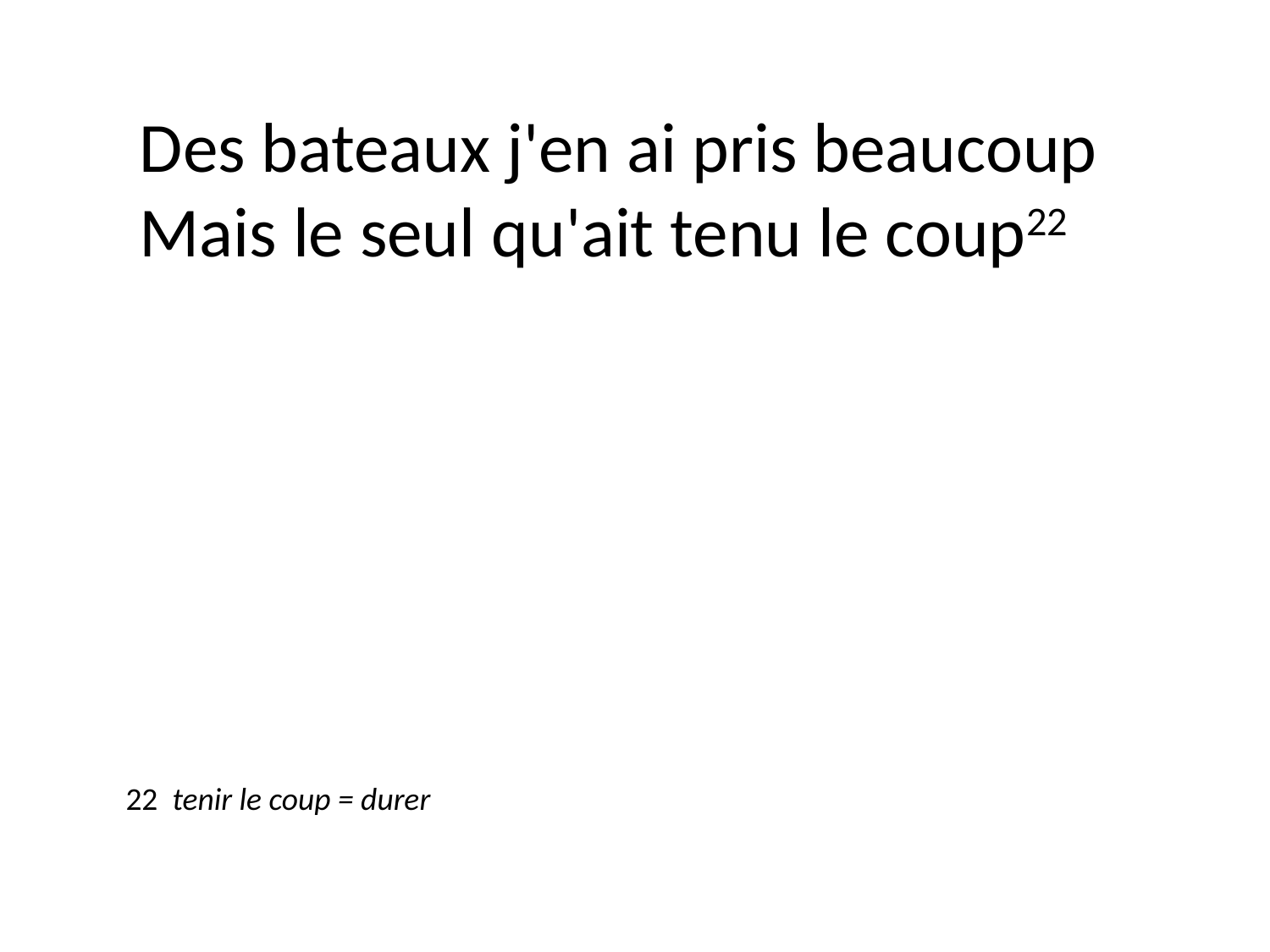

Des bateaux j'en ai pris beaucoup
Mais le seul qu'ait tenu le coup22
22  tenir le coup = durer